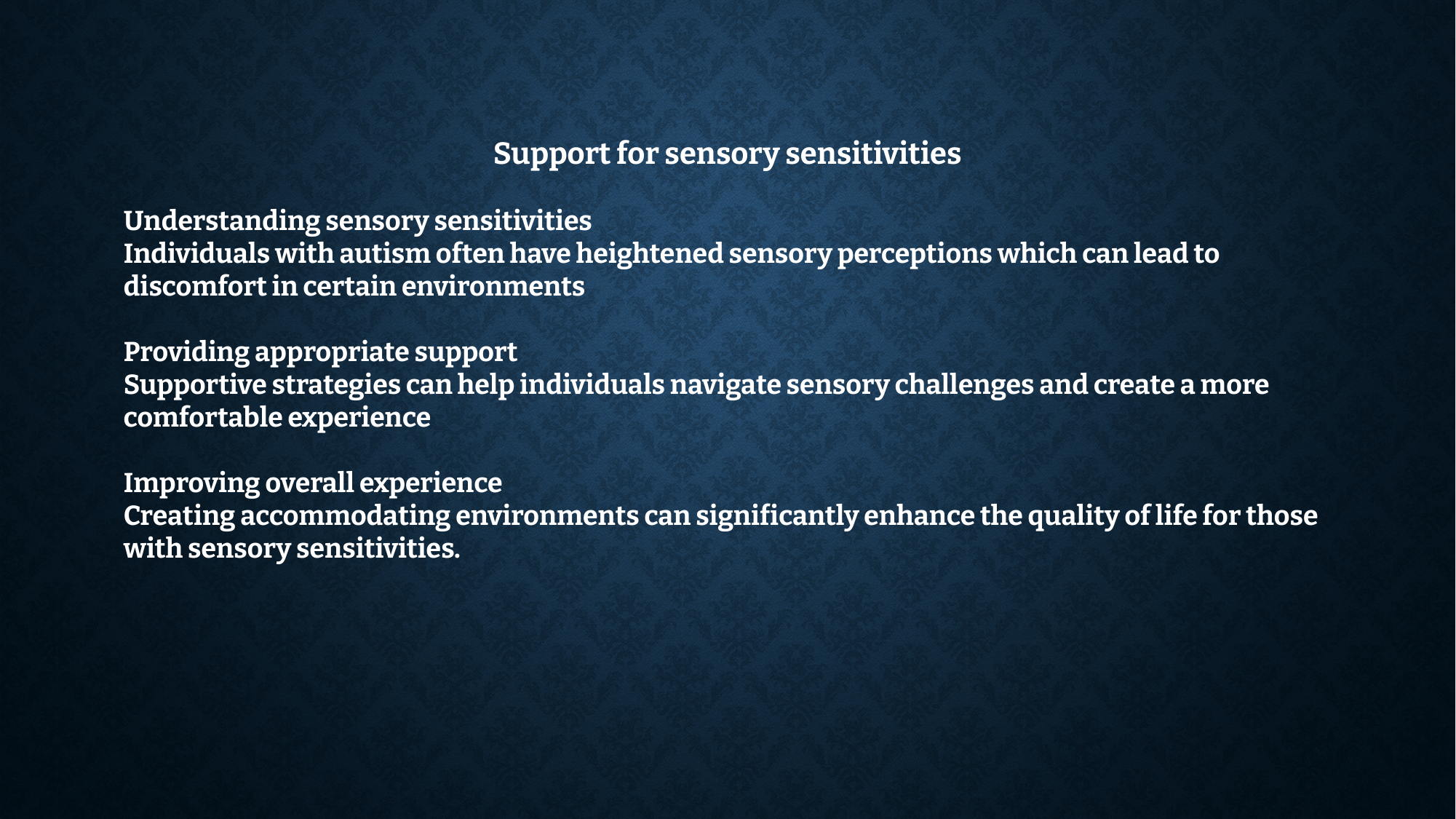

Support for sensory sensitivities

Understanding sensory sensitivities
Individuals with autism often have heightened sensory perceptions which can lead to discomfort in certain environments

Providing appropriate support
Supportive strategies can help individuals navigate sensory challenges and create a more comfortable experience

Improving overall experience
Creating accommodating environments can significantly enhance the quality of life for those with sensory sensitivities.